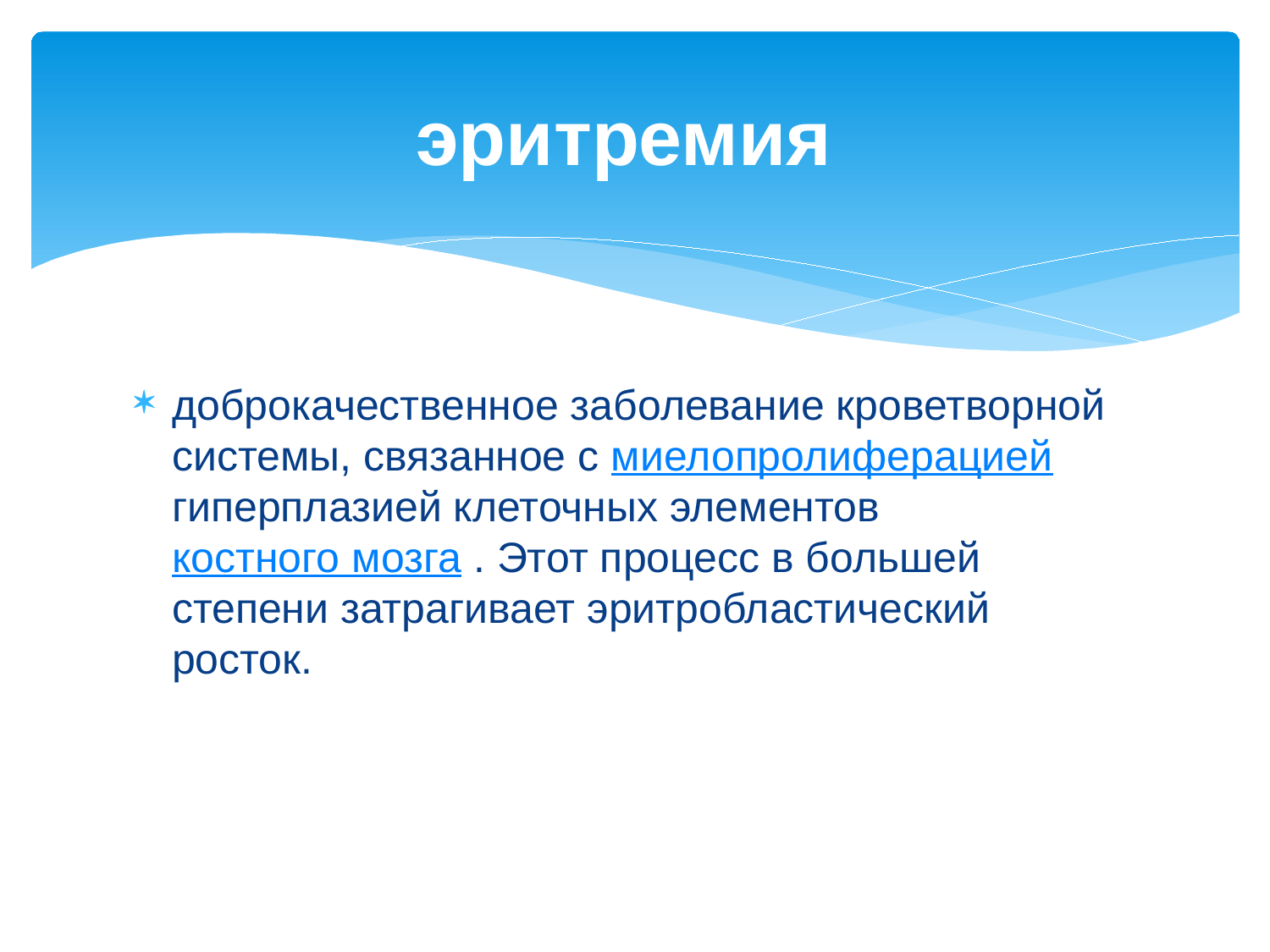

# эритремия
доброкачественное заболевание кроветворной системы, связанное с миелопролиферацией гиперплазией клеточных элементов костного мозга . Этот процесс в большей степени затрагивает эритробластический росток.